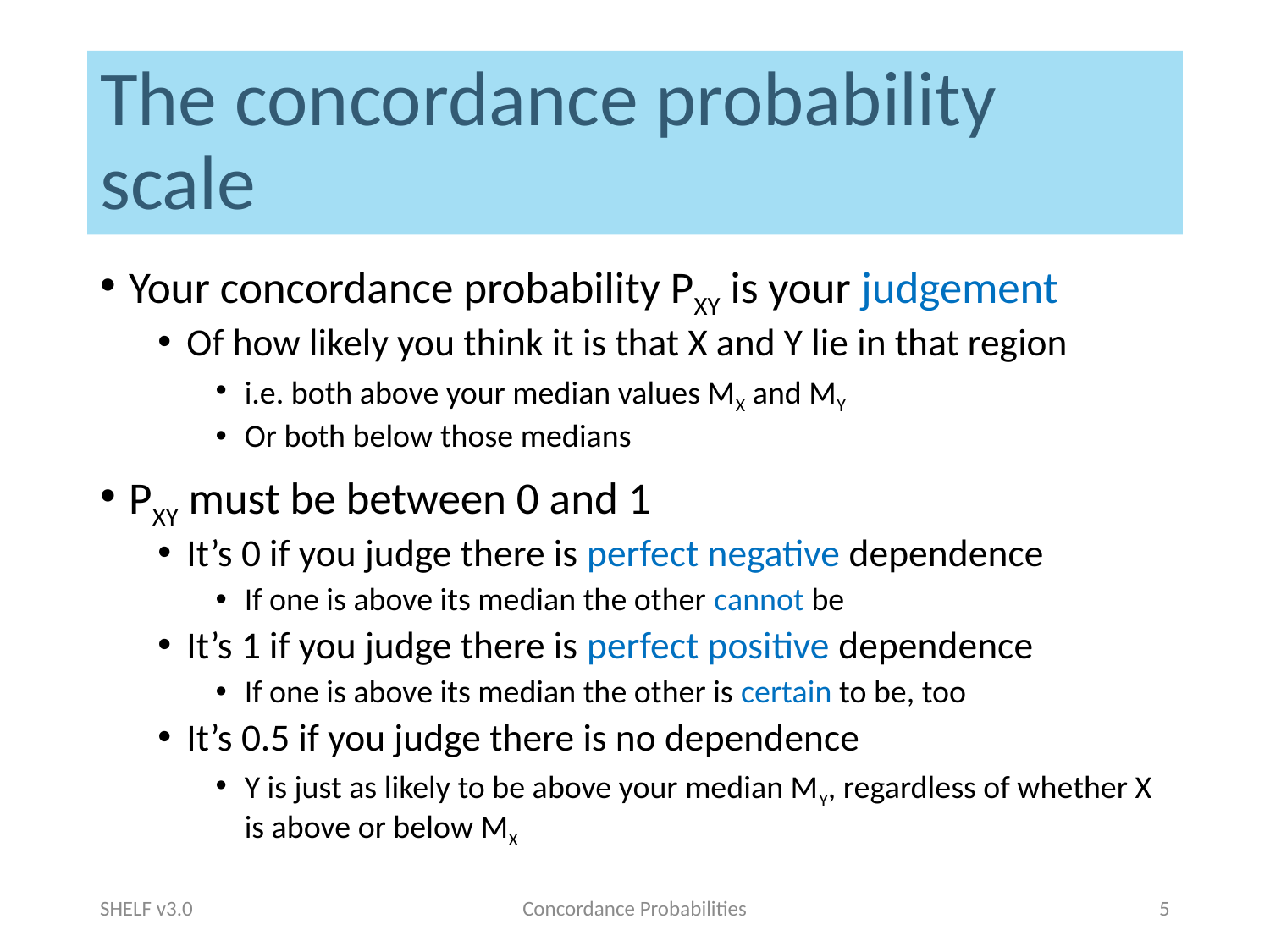

# The concordance probability scale
Your concordance probability PXY is your judgement
Of how likely you think it is that X and Y lie in that region
i.e. both above your median values MX and MY
Or both below those medians
PXY must be between 0 and 1
It’s 0 if you judge there is perfect negative dependence
If one is above its median the other cannot be
It’s 1 if you judge there is perfect positive dependence
If one is above its median the other is certain to be, too
It’s 0.5 if you judge there is no dependence
Y is just as likely to be above your median MY, regardless of whether X is above or below MX
SHELF v3.0
Concordance Probabilities
5